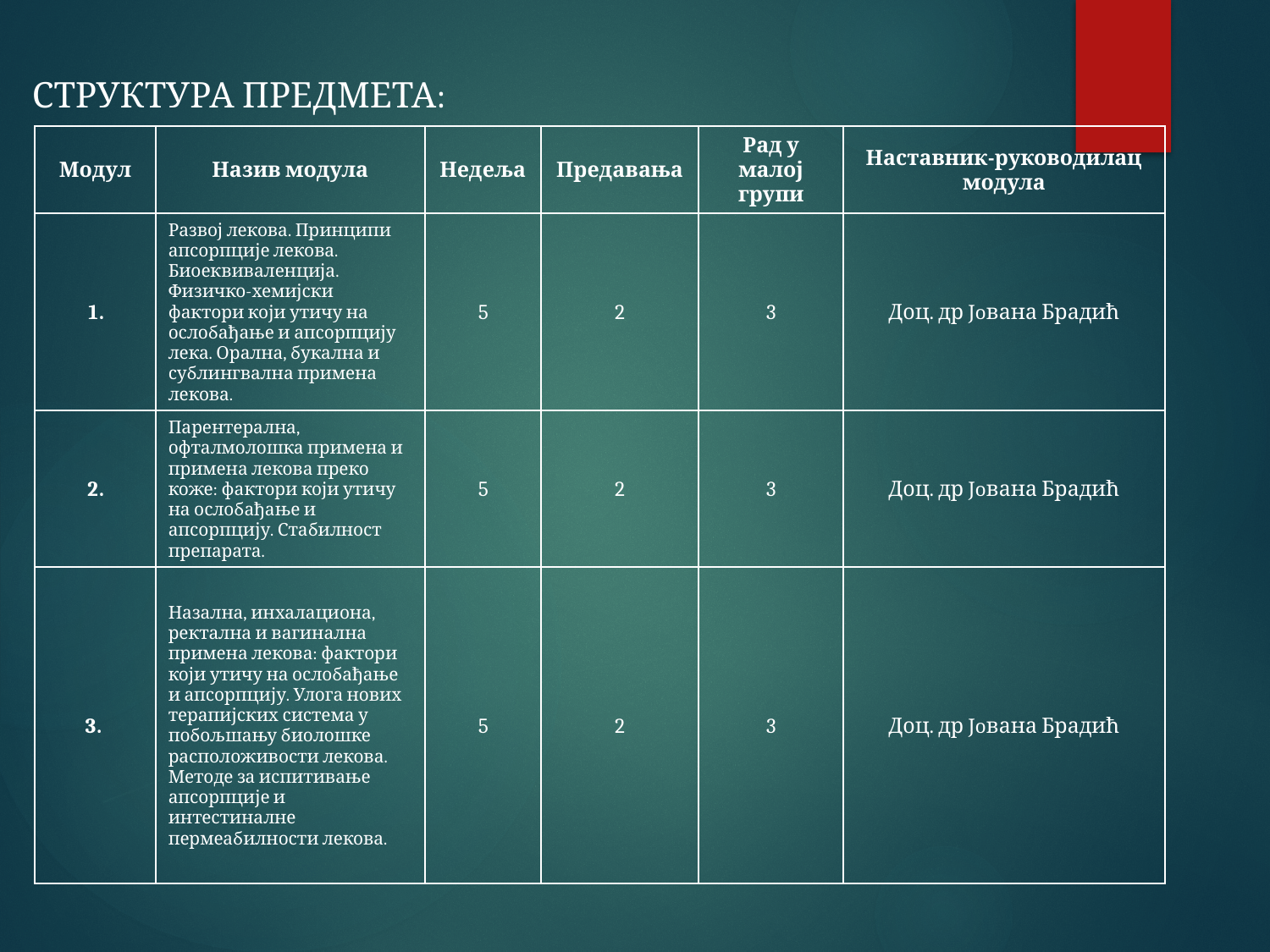

СТРУКТУРА ПРЕДМЕТА:
| Модул | Назив модула | Недеља | Предавања | Рад у малој групи | Наставник-руководилац модула |
| --- | --- | --- | --- | --- | --- |
| 1. | Развој лекова. Принципи апсорпције лекова. Биоеквиваленција. Физичко-хемијски фактори који утичу на ослобађање и апсорпцију лека. Орална, букална и сублингвална примена лекова. | 5 | 2 | 3 | Доц. др Joвана Брадић |
| 2. | Парентерална, офталмолошка примена и примена лекова преко коже: фактори који утичу на ослобађање и апсорпцију. Стабилност препарата. | 5 | 2 | 3 | Доц. др Joвана Брадић |
| 3. | Назална, инхалациона, ректална и вагинална примена лекова: фактори који утичу на ослобађање и апсорпцију. Улога нових терапијских система у побољшању биолошке расположивости лекова. Методе за испитивање апсорпције и интестиналне пермеабилности лекова. | 5 | 2 | 3 | Доц. др Joвана Брадић |